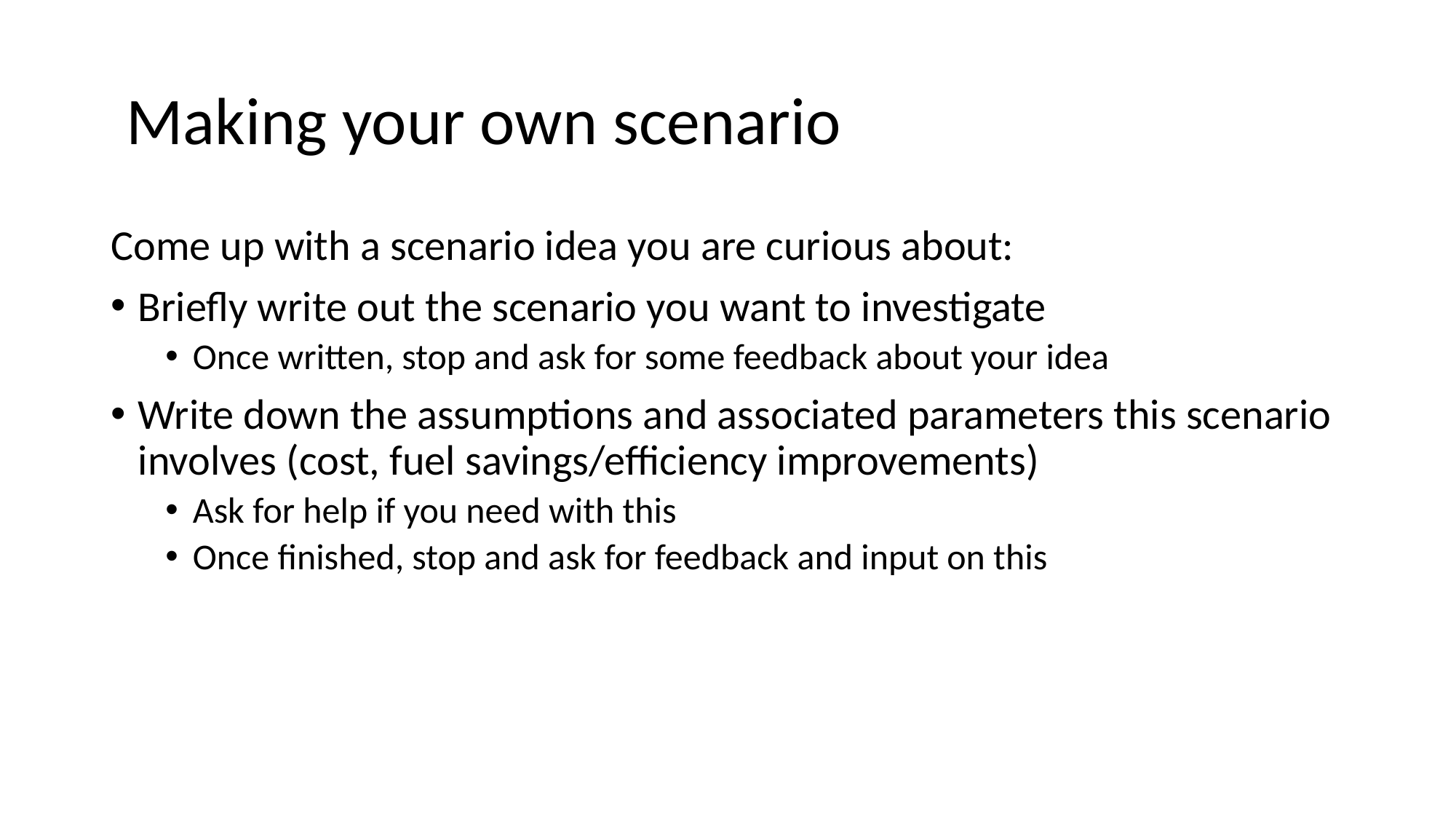

# Making your own scenario
Come up with a scenario idea you are curious about:
Briefly write out the scenario you want to investigate
Once written, stop and ask for some feedback about your idea
Write down the assumptions and associated parameters this scenario involves (cost, fuel savings/efficiency improvements)
Ask for help if you need with this
Once finished, stop and ask for feedback and input on this